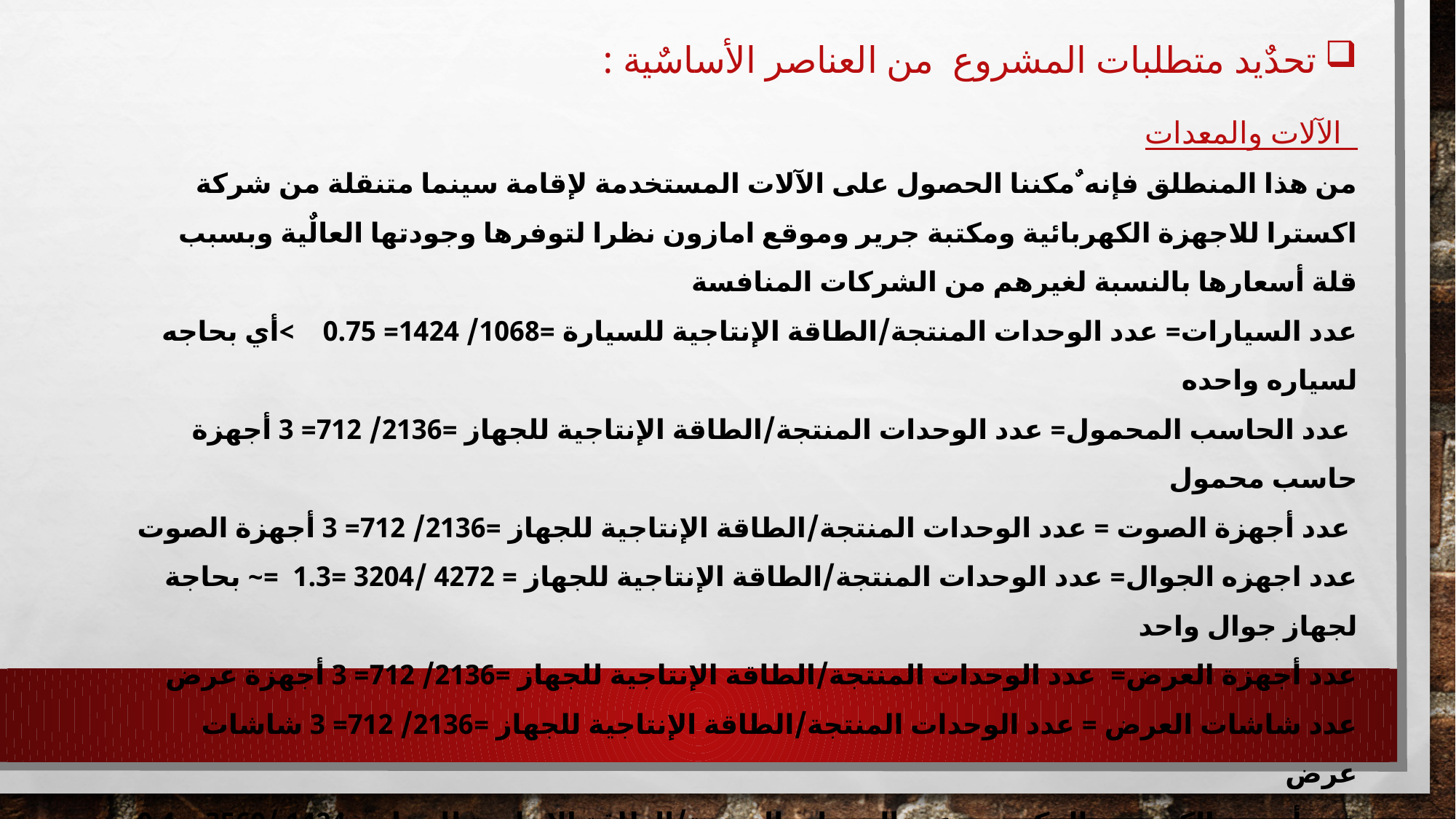

تحدٌيد متطلبات المشروع  من العناصر الأساسٌية :

  الآلات والمعدات
من هذا المنطلق فإنه ٌمكننا الحصول على الآلات المستخدمة لإقامة سينما متنقلة من شركة اكسترا للاجهزة الكهربائية ومكتبة جرير وموقع امازون نظرا لتوفرها وجودتها العالٌية وبسبب قلة أسعارها بالنسبة لغيرهم من الشركات المنافسة
عدد السيارات= عدد الوحدات المنتجة/الطاقة الإنتاجية للسيارة =1068/ 1424= 0.75    >أي بحاجه لسياره واحده
 عدد الحاسب المحمول= عدد الوحدات المنتجة/الطاقة الإنتاجية للجهاز =2136/ 712= 3 أجهزة حاسب محمول
 عدد أجهزة الصوت = عدد الوحدات المنتجة/الطاقة الإنتاجية للجهاز =2136/ 712= 3 أجهزة الصوت
عدد اجهزه الجوال= عدد الوحدات المنتجة/الطاقة الإنتاجية للجهاز = 4272 /3204 =1.3  =~ بحاجة لجهاز جوال واحد
عدد أجهزة العرض=  عدد الوحدات المنتجة/الطاقة الإنتاجية للجهاز =2136/ 712= 3 أجهزة عرض
عدد شاشات العرض = عدد الوحدات المنتجة/الطاقة الإنتاجية للجهاز =2136/ 712= 3 شاشات عرض
عدد أجهزة الكمبيوتر المكتبي = عدد الوحدات المنتجة/الطاقة الإنتاجية للجهاز = 1424 /3560 = 0.4 > اي بحاجة لجهاز كمبيوتر مكتبي واحد